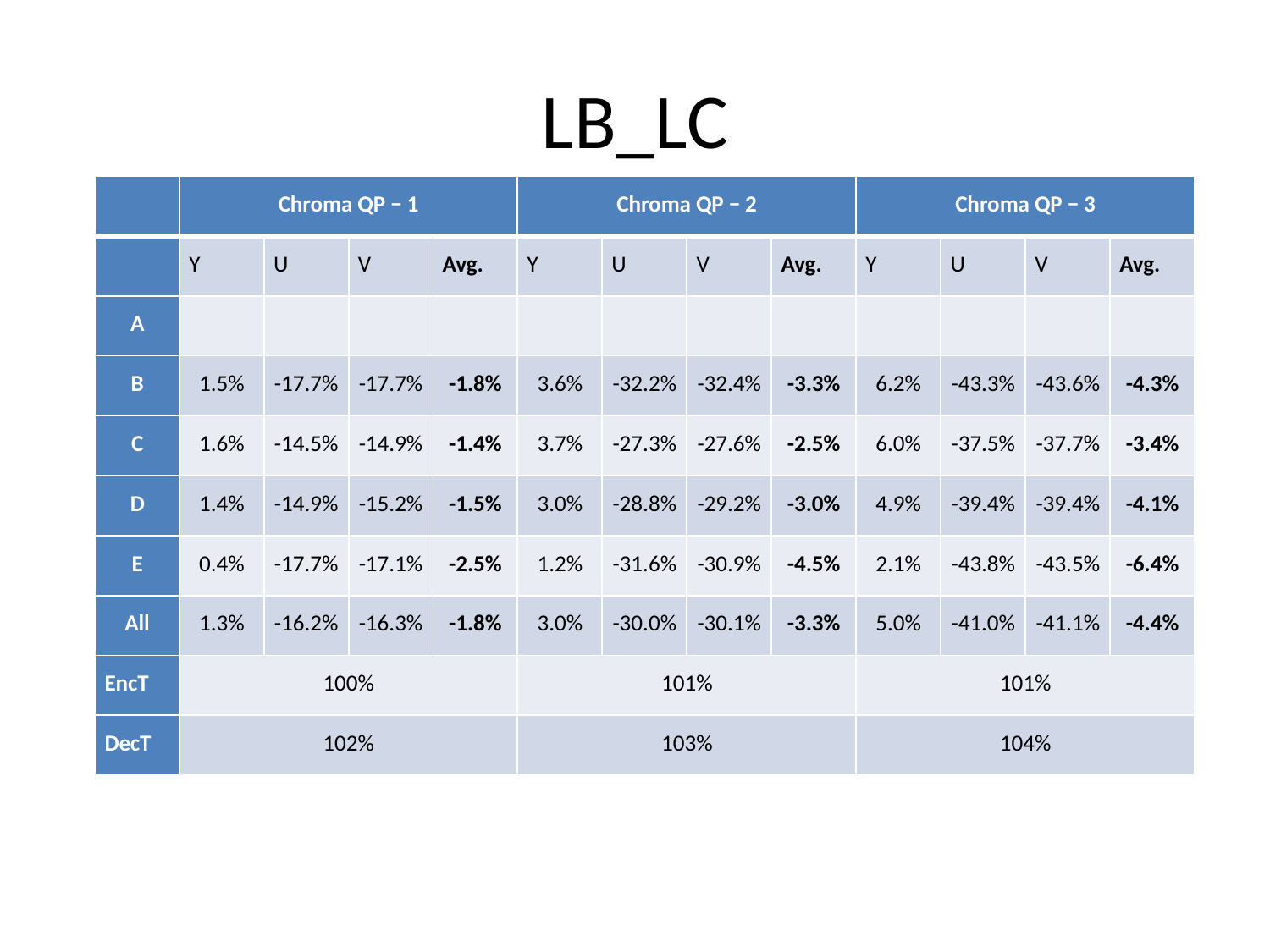

# LB_LC
|  | Chroma QP − 1 |  |  |  | Chroma QP − 2 |  |  |  | Chroma QP − 3 |  |  |  |
| --- | --- | --- | --- | --- | --- | --- | --- | --- | --- | --- | --- | --- |
|  | Y | U | V | Avg. | Y | U | V | Avg. | Y | U | V | Avg. |
| A |  |  |  |  |  |  |  |  |  |  |  |  |
| B | 1.5% | -17.7% | -17.7% | -1.8% | 3.6% | -32.2% | -32.4% | -3.3% | 6.2% | -43.3% | -43.6% | -4.3% |
| C | 1.6% | -14.5% | -14.9% | -1.4% | 3.7% | -27.3% | -27.6% | -2.5% | 6.0% | -37.5% | -37.7% | -3.4% |
| D | 1.4% | -14.9% | -15.2% | -1.5% | 3.0% | -28.8% | -29.2% | -3.0% | 4.9% | -39.4% | -39.4% | -4.1% |
| E | 0.4% | -17.7% | -17.1% | -2.5% | 1.2% | -31.6% | -30.9% | -4.5% | 2.1% | -43.8% | -43.5% | -6.4% |
| All | 1.3% | -16.2% | -16.3% | -1.8% | 3.0% | -30.0% | -30.1% | -3.3% | 5.0% | -41.0% | -41.1% | -4.4% |
| EncT | 100% |  |  |  | 101% |  |  |  | 101% |  |  |  |
| DecT | 102% |  |  |  | 103% |  |  |  | 104% |  |  |  |